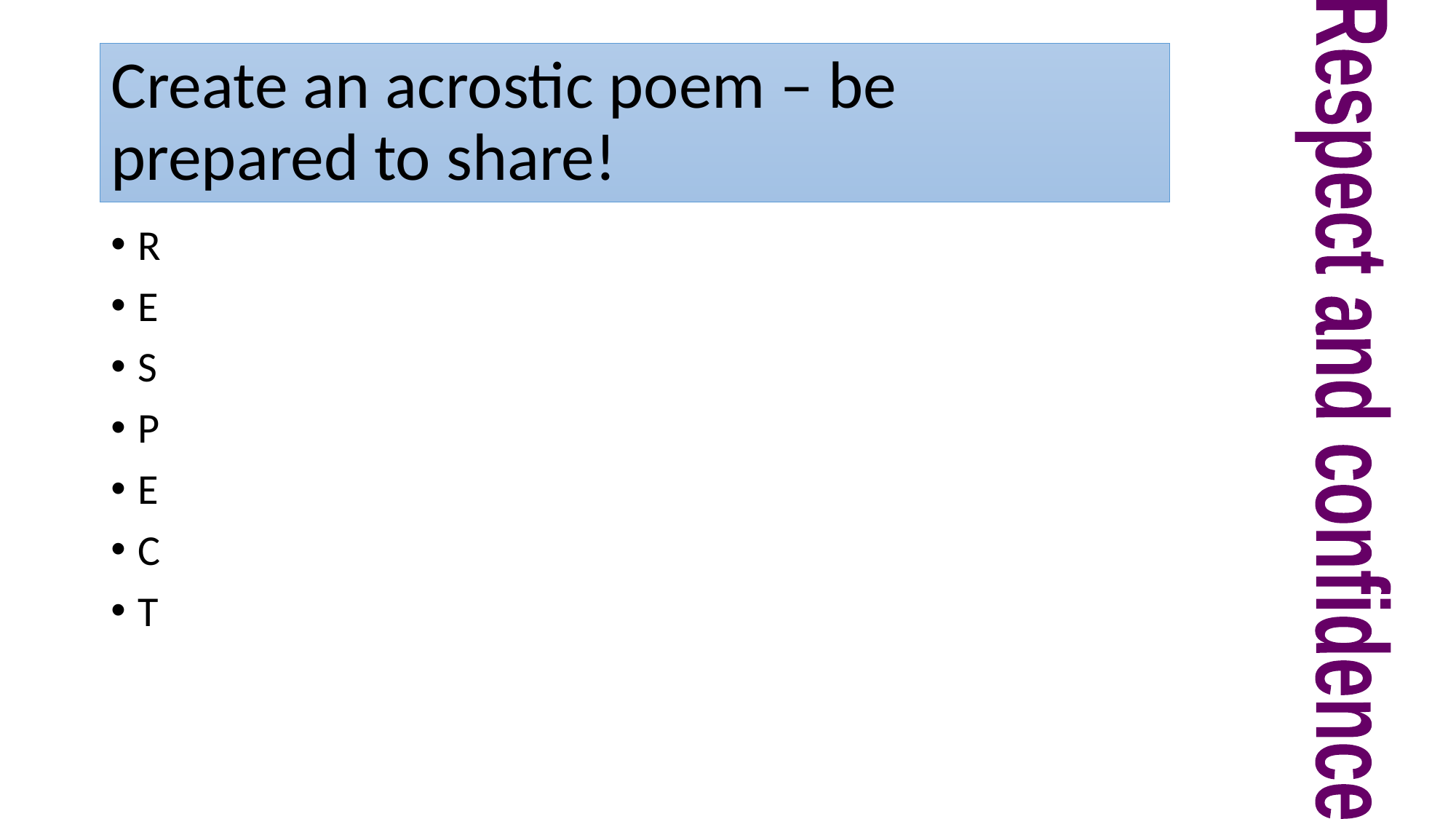

# Create an acrostic poem – be prepared to share!
R
E
S
P
E
C
T
Respect and confidence